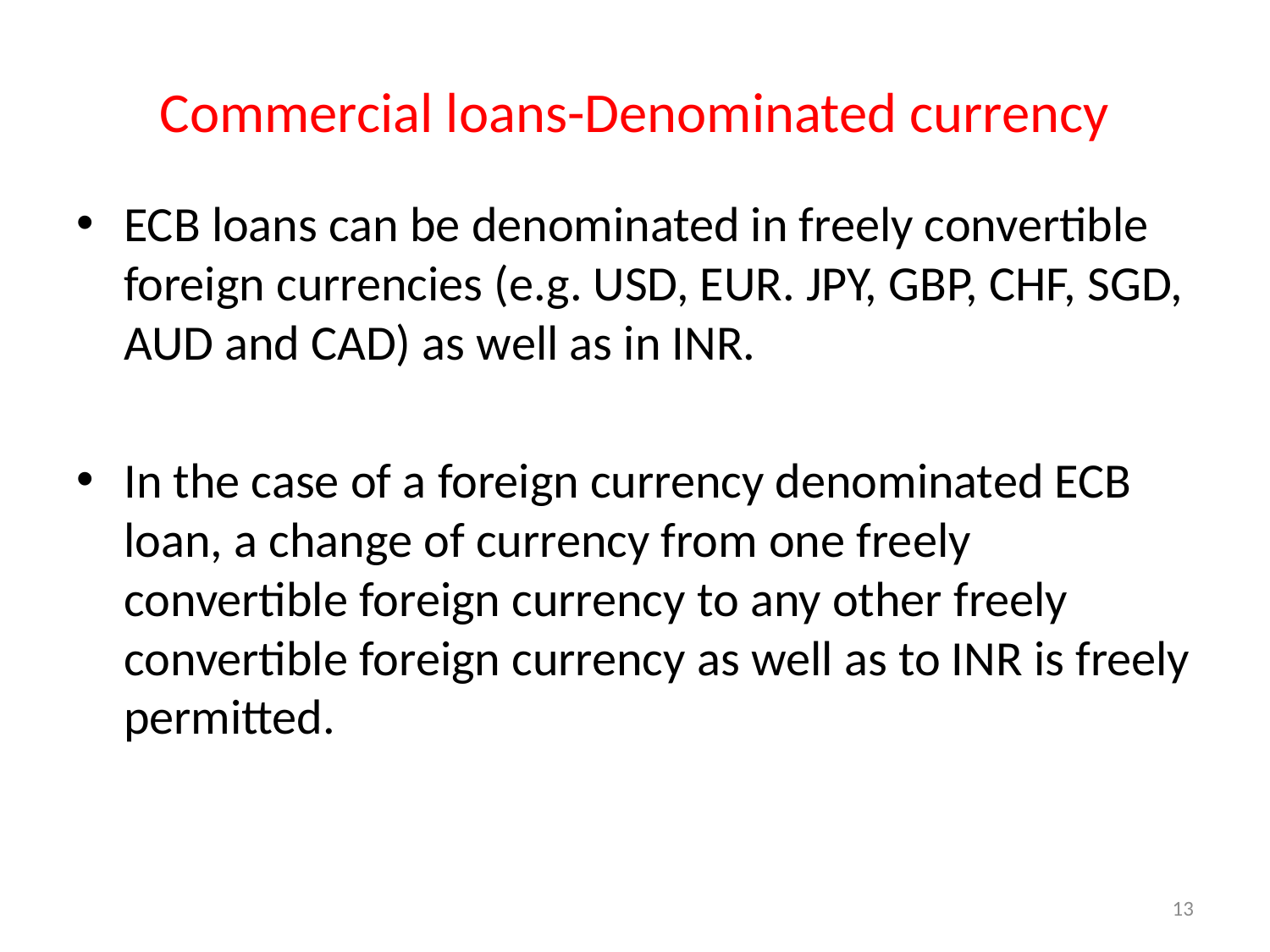

# Commercial loans-Denominated currency
ECB loans can be denominated in freely convertible foreign currencies (e.g. USD, EUR. JPY, GBP, CHF, SGD, AUD and CAD) as well as in INR.

In the case of a foreign currency denominated ECB loan, a change of currency from one freely convertible foreign currency to any other freely convertible foreign currency as well as to INR is freely permitted.

13